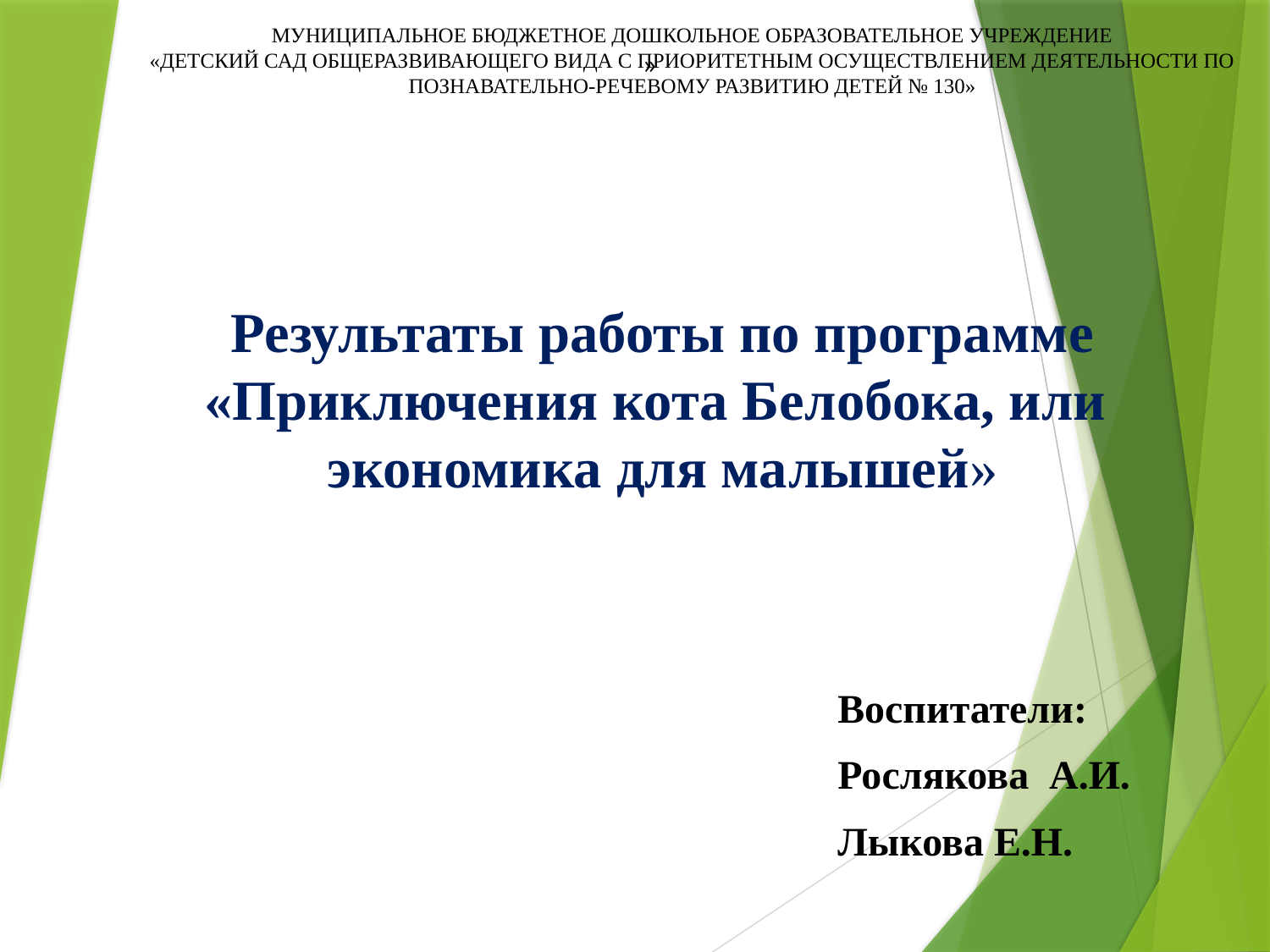

МУНИЦИПАЛЬНОЕ БЮДЖЕТНОЕ ДОШКОЛЬНОЕ ОБРАЗОВАТЕЛЬНОЕ УЧРЕЖДЕНИЕ
«ДЕТСКИЙ САД ОБЩЕРАЗВИВАЮЩЕГО ВИДА С ПРИОРИТЕТНЫМ ОСУЩЕСТВЛЕНИЕМ ДЕЯТЕЛЬНОСТИ ПО ПОЗНАВАТЕЛЬНО-РЕЧЕВОМУ РАЗВИТИЮ ДЕТЕЙ № 130»
»
# Результаты работы по программе «Приключения кота Белобока, или экономика для малышей»

Воспитатели:
Рослякова  А.И.
Лыкова Е.Н.